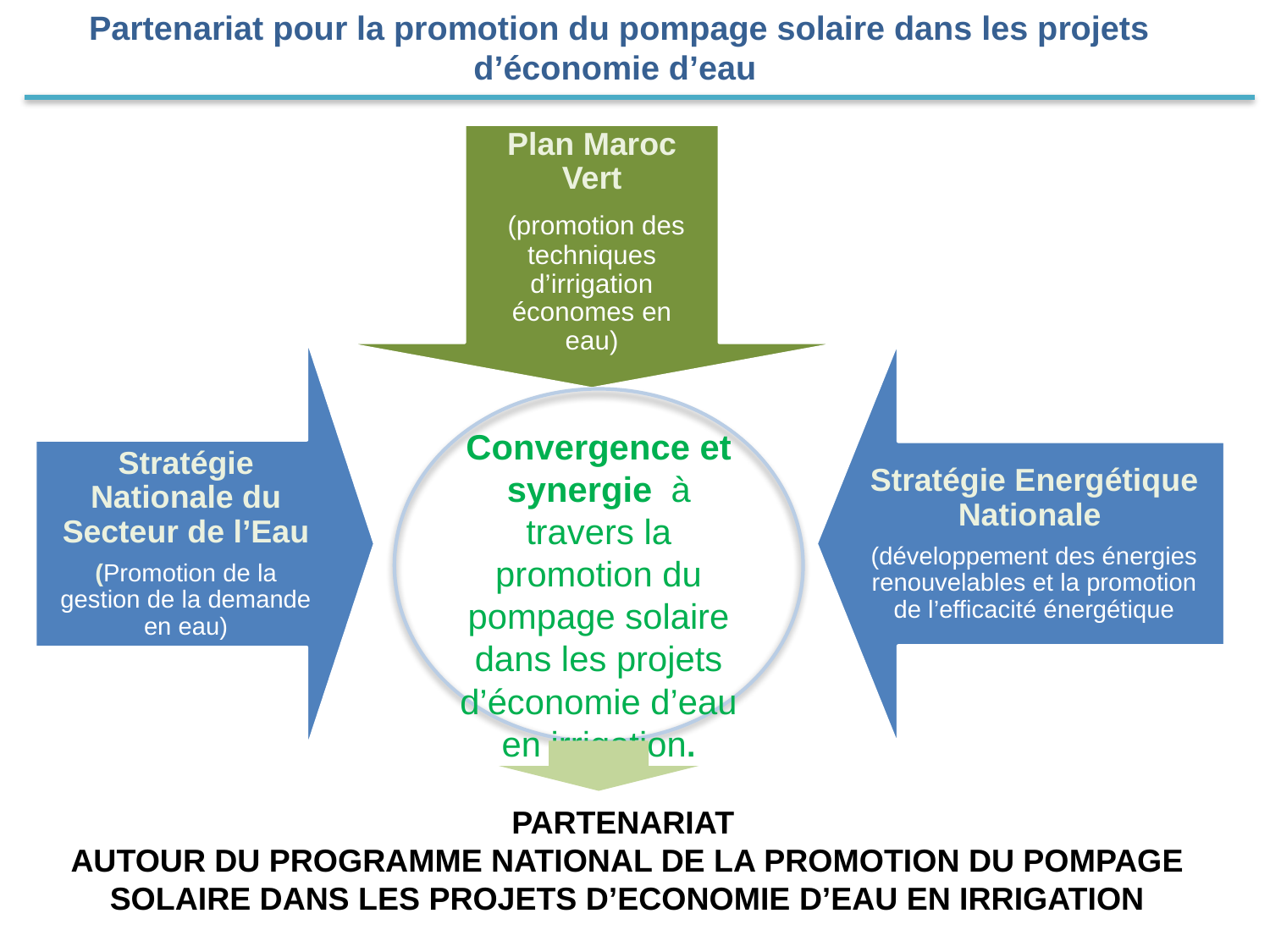

Partenariat pour la promotion du pompage solaire dans les projets d’économie d’eau

Plan Maroc Vert
 (promotion des techniques d’irrigation économes en eau)

Stratégie Nationale du Secteur de l’Eau
(Promotion de la gestion de la demande en eau)

Stratégie Energétique Nationale
(développement des énergies renouvelables et la promotion de l’efficacité énergétique

Convergence et synergie  à travers la promotion du pompage solaire dans les projets d’économie d’eau en irrigation.

PARTENARIAT
AUTOUR DU PROGRAMME NATIONAL DE LA PROMOTION DU POMPAGE SOLAIRE DANS LES PROJETS D’ECONOMIE D’EAU EN IRRIGATION